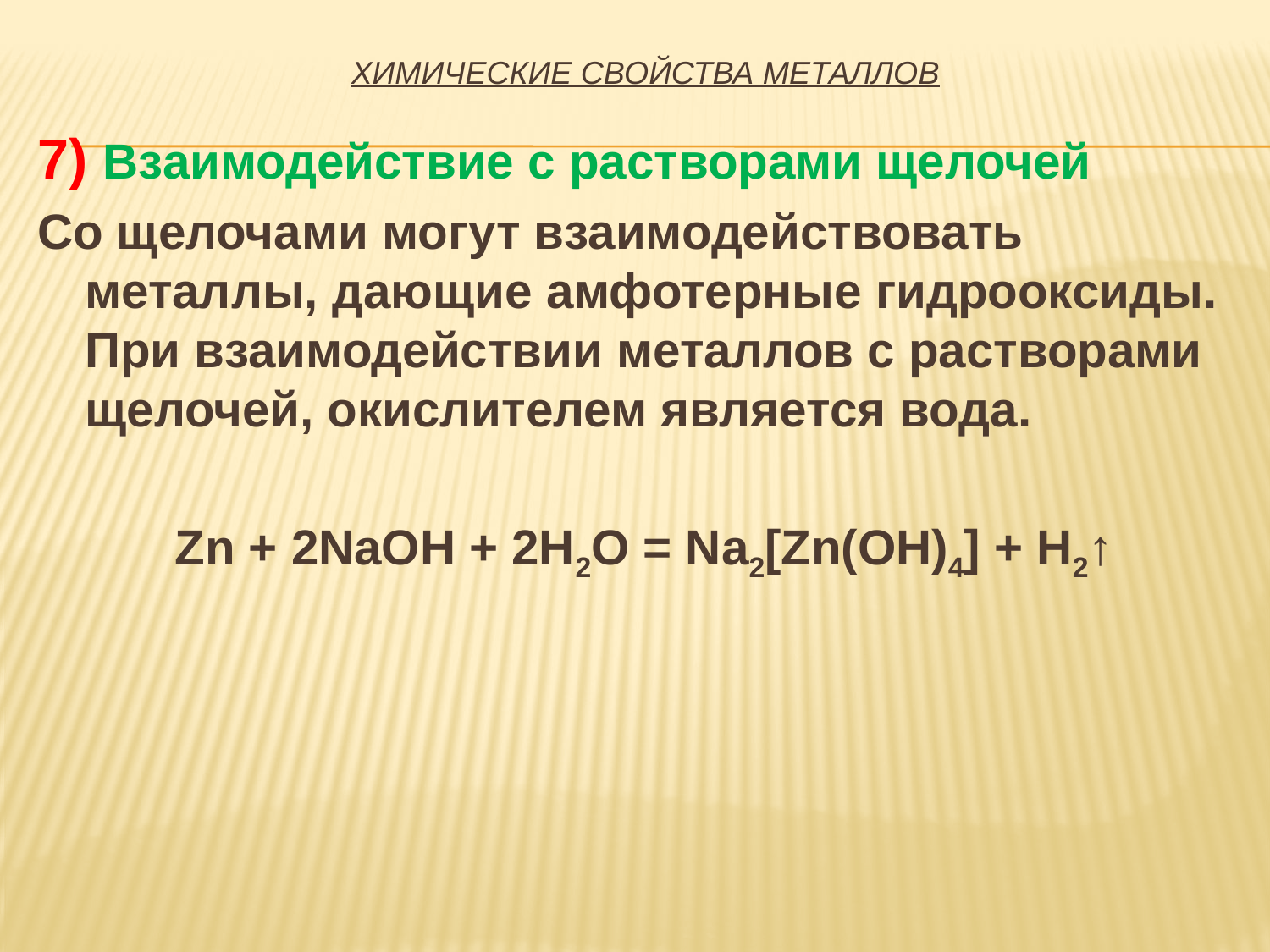

# Химические свойства металлов
7) Взаимодействие с растворами щелочей
Со щелочами могут взаимодействовать металлы, дающие амфотерные гидрооксиды. При взаимодействии металлов с растворами щелочей, окислителем является вода.

          Zn + 2NaOH + 2H2O = Na2[Zn(OH)4] + H2↑